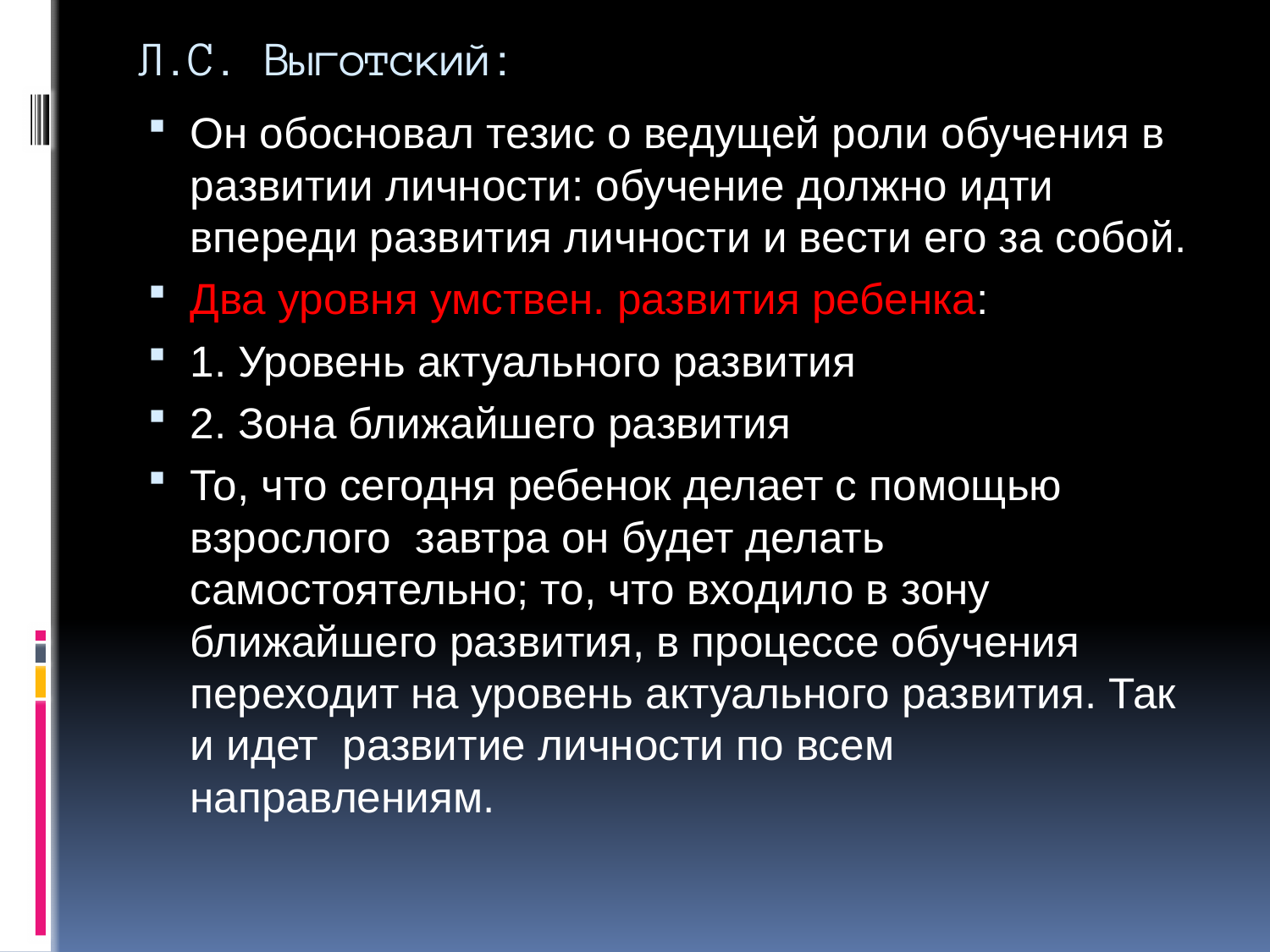

# Л.С. Выготский:
Он обосновал тезис о ведущей роли обучения в развитии личности: обучение должно идти впереди развития личности и вести его за собой.
Два уровня умствен. развития ребенка:
1. Уровень актуального развития
2. Зона ближайшего развития
То, что сегодня ребенок делает с помощью взрослого  завтра он будет делать самостоятельно; то, что входило в зону ближайшего развития, в процессе обучения переходит на уровень актуального развития. Так и идет  развитие личности по всем направлениям.